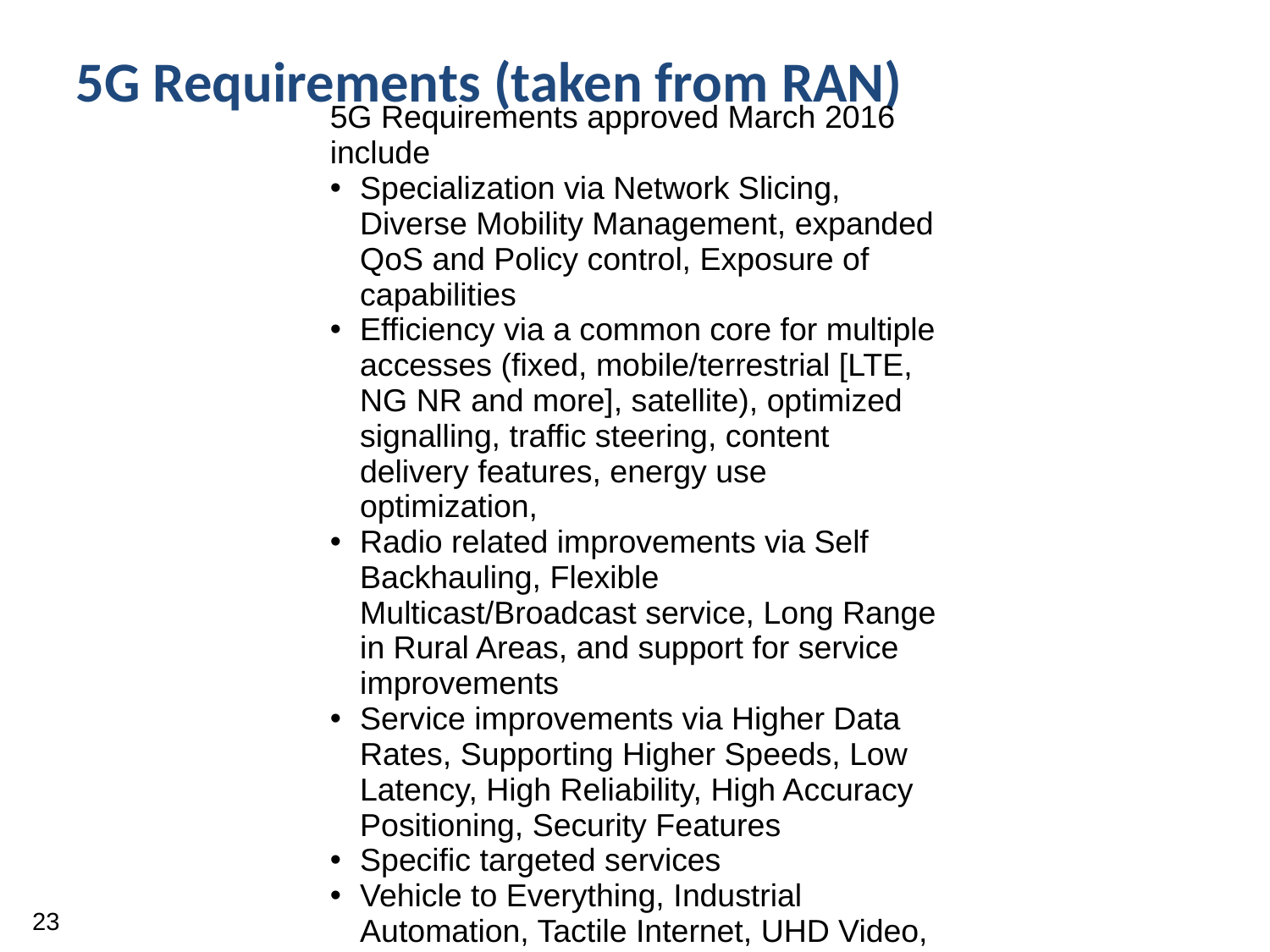

5G Requirements (taken from RAN)
5G Requirements approved March 2016 include
Specialization via Network Slicing, Diverse Mobility Management, expanded QoS and Policy control, Exposure of capabilities
Efficiency via a common core for multiple accesses (fixed, mobile/terrestrial [LTE, NG NR and more], satellite), optimized signalling, traffic steering, content delivery features, energy use optimization,
Radio related improvements via Self Backhauling, Flexible Multicast/Broadcast service, Long Range in Rural Areas, and support for service improvements
Service improvements via Higher Data Rates, Supporting Higher Speeds, Low Latency, High Reliability, High Accuracy Positioning, Security Features
Specific targeted services
Vehicle to Everything, Industrial Automation, Tactile Internet, UHD Video, …